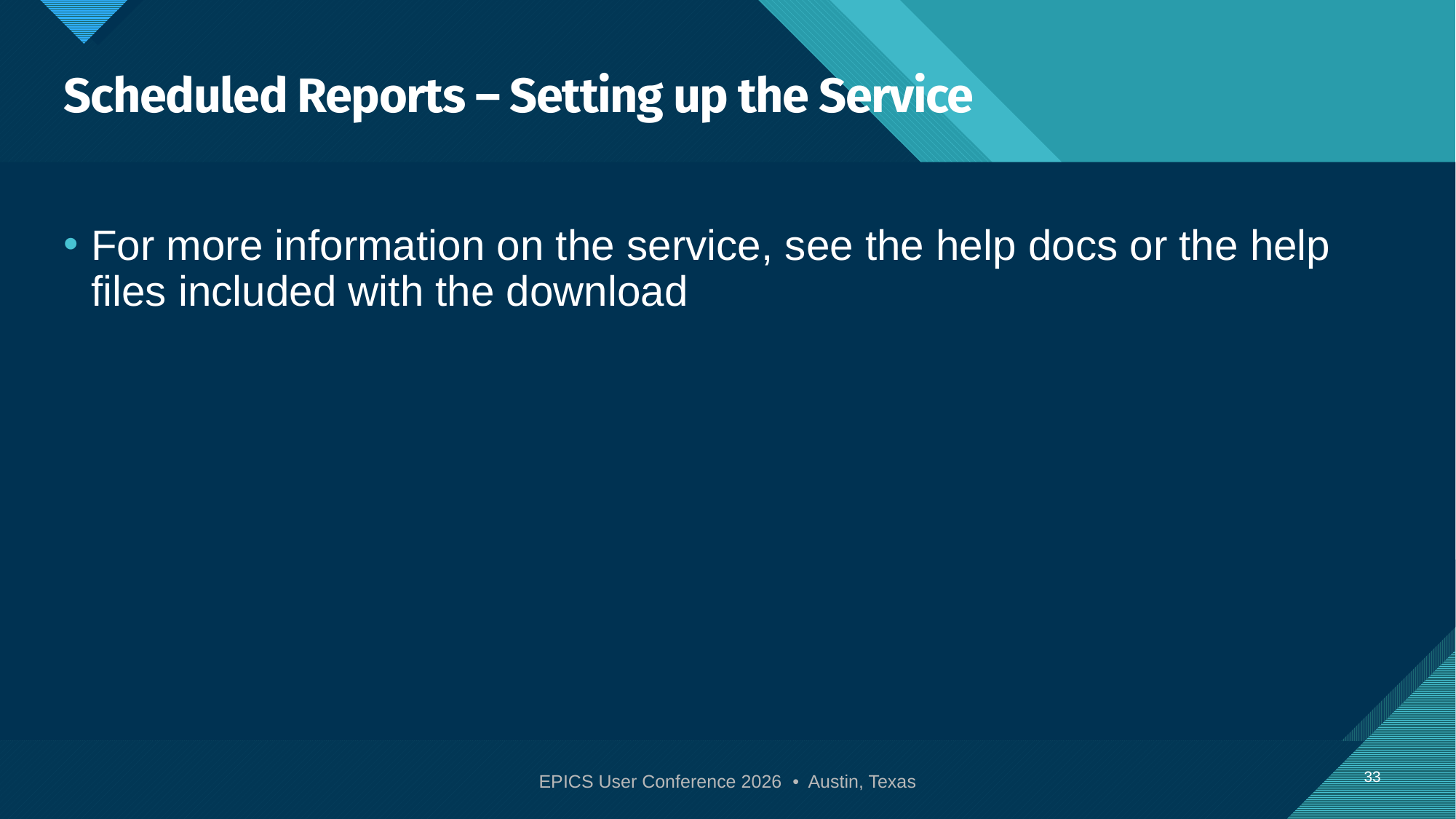

# Scheduled Reports – Setting up the Service
For more information on the service, see the help docs or the help files included with the download

33
EPICS User Conference 2026  •  Austin, Texas